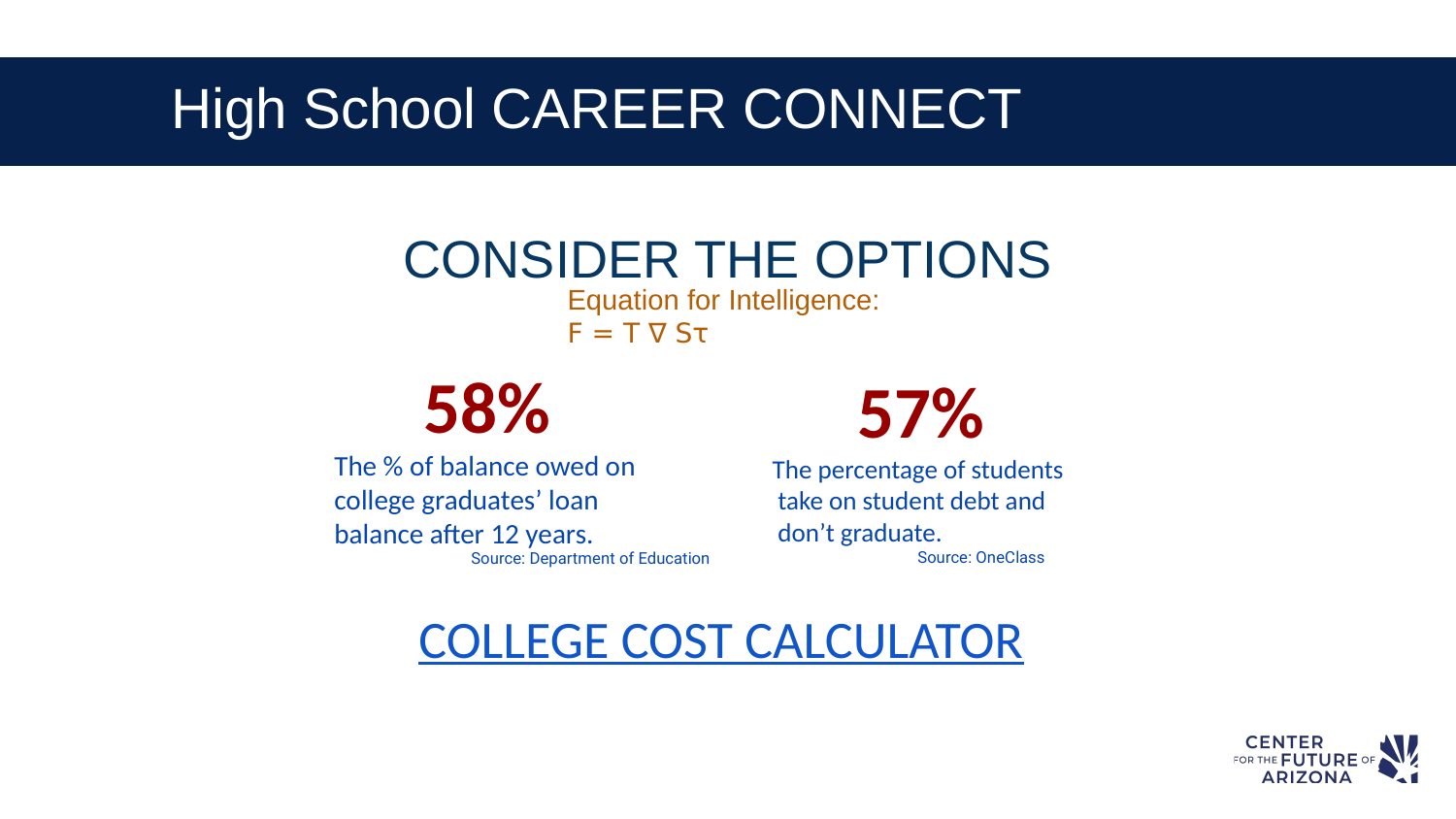

# High School CAREER CONNECT
CONSIDER THE OPTIONS
Equation for Intelligence:
F = T ∇ Sτ
58%
   The % of balance owed on
   college graduates’ loan
   balance after 12 years.
Source: Department of Education
57%
  The percentage of students
   take on student debt and
   don’t graduate.
Source: OneClass
COLLEGE COST CALCULATOR